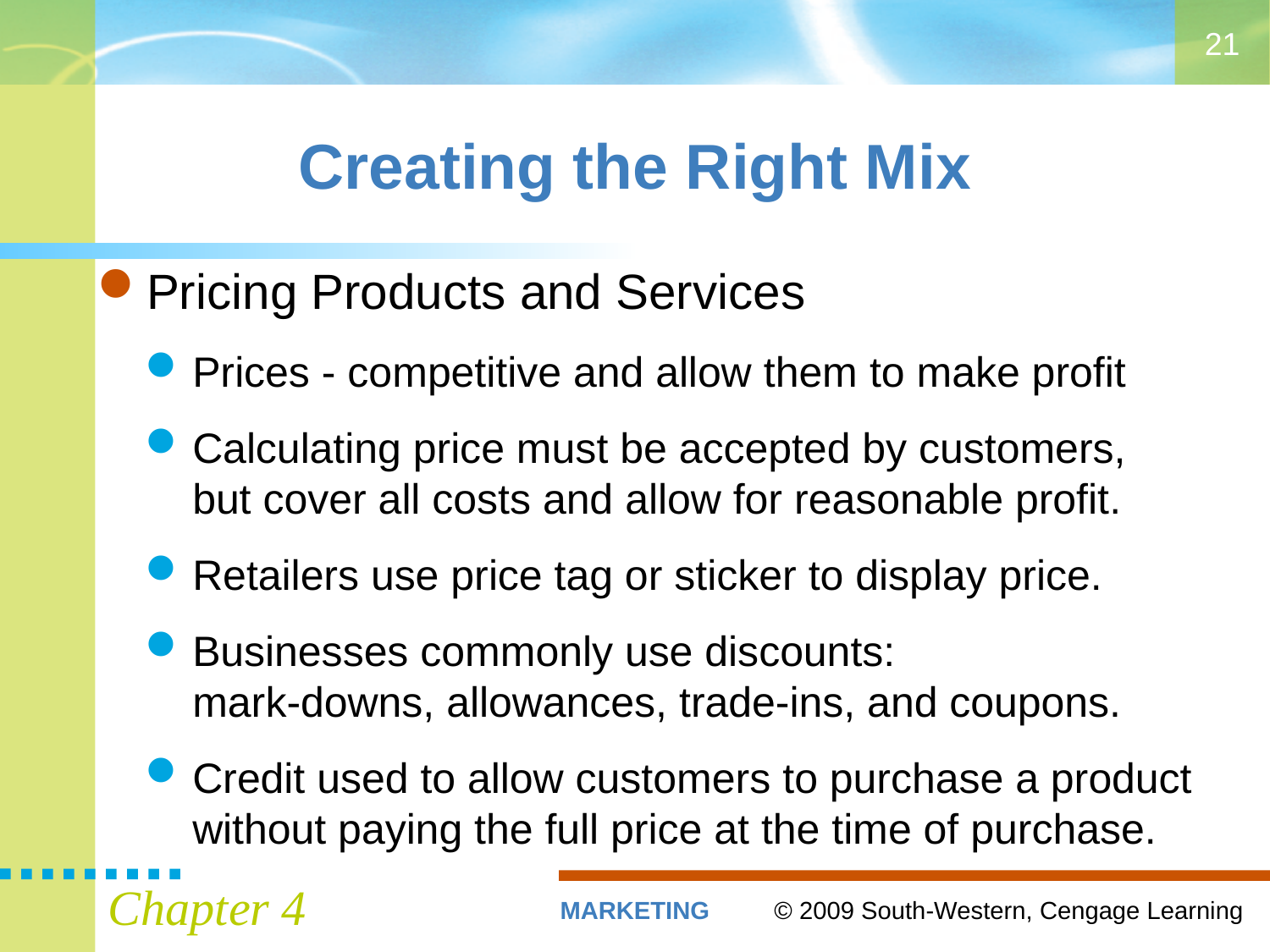

21
# Creating the Right Mix
Pricing Products and Services
Prices - competitive and allow them to make profit
Calculating price must be accepted by customers,
but cover all costs and allow for reasonable profit.
Retailers use price tag or sticker to display price.
Businesses commonly use discounts:
mark-downs, allowances, trade-ins, and coupons.
Credit used to allow customers to purchase a product without paying the full price at the time of purchase.
Chapter 4